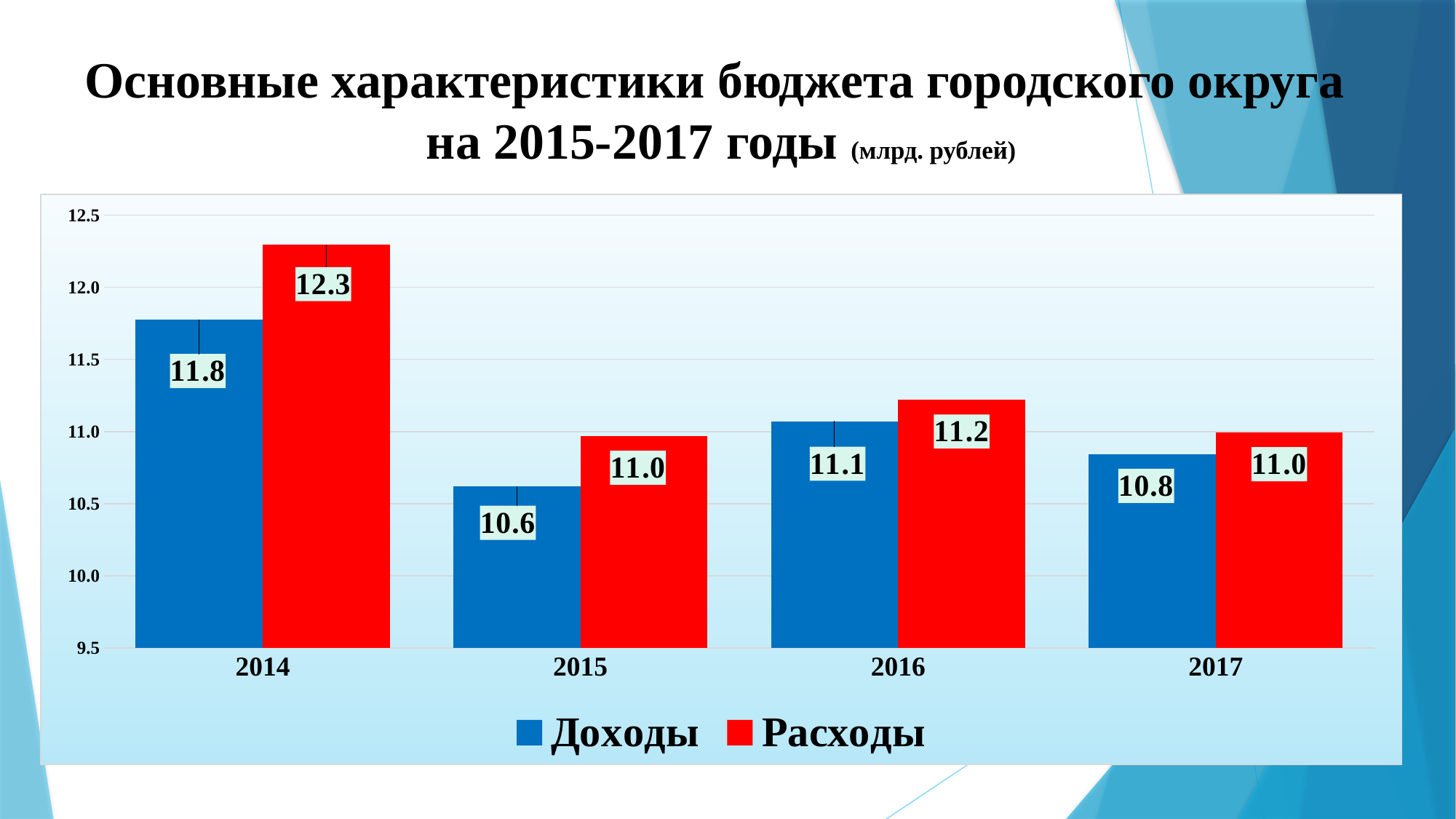

# Основные характеристики бюджета городского округа на 2015-2017 годы (млрд. рублей)

### Chart

| Category | Доходы | Расходы |
|---|---|---|
| 2014 | 11.77564 | 12.29443 |
| 2015 | 10.617959999999998 | 10.96796 |
| 2016 | 11.0694 | 11.2194 |
| 2017 | 10.84285 | 10.99285 |
25